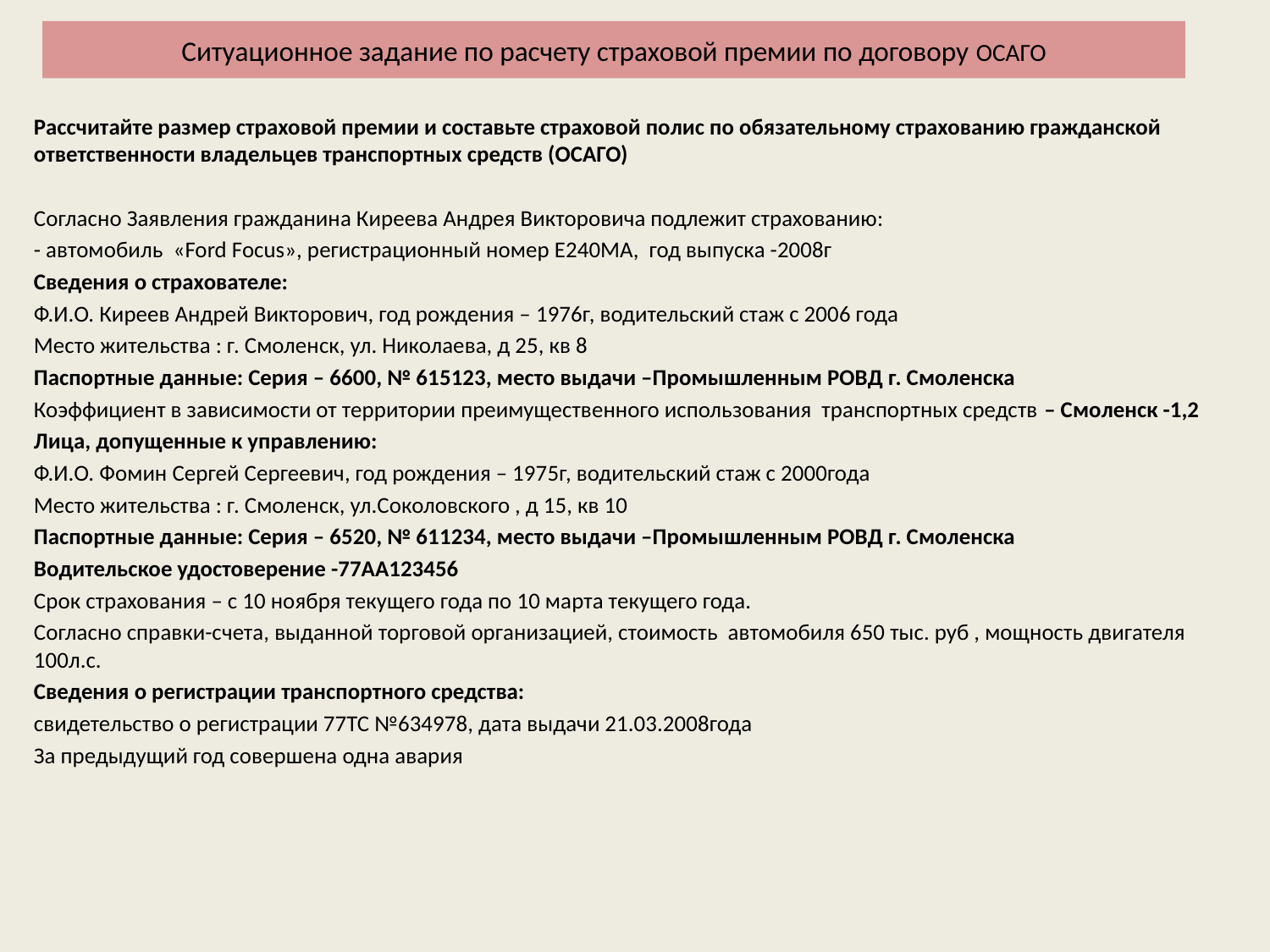

# Ситуационное задание по расчету страховой премии по договору ОСАГО
Рассчитайте размер страховой премии и составьте страховой полис по обязательному страхованию гражданской ответственности владельцев транспортных средств (ОСАГО)

Согласно Заявления гражданина Киреева Андрея Викторовича подлежит страхованию:
- автомобиль  «Ford Focus», регистрационный номер Е240МА,  год выпуска -2008г
Сведения о страхователе:
Ф.И.О. Киреев Андрей Викторович, год рождения – 1976г, водительский стаж с 2006 года
Место жительства : г. Смоленск, ул. Николаева, д 25, кв 8
Паспортные данные: Серия – 6600, № 615123, место выдачи –Промышленным РОВД г. Смоленска
Коэффициент в зависимости от территории преимущественного использования  транспортных средств – Смоленск -1,2
Лица, допущенные к управлению:
Ф.И.О. Фомин Сергей Сергеевич, год рождения – 1975г, водительский стаж с 2000года
Место жительства : г. Смоленск, ул.Соколовского , д 15, кв 10
Паспортные данные: Серия – 6520, № 611234, место выдачи –Промышленным РОВД г. Смоленска
Водительское удостоверение -77АА123456
Срок страхования – с 10 ноября текущего года по 10 марта текущего года.
Согласно справки-счета, выданной торговой организацией, стоимость  автомобиля 650 тыс. руб , мощность двигателя 100л.с.
Сведения о регистрации транспортного средства:
свидетельство о регистрации 77ТС №634978, дата выдачи 21.03.2008года
За предыдущий год совершена одна авария